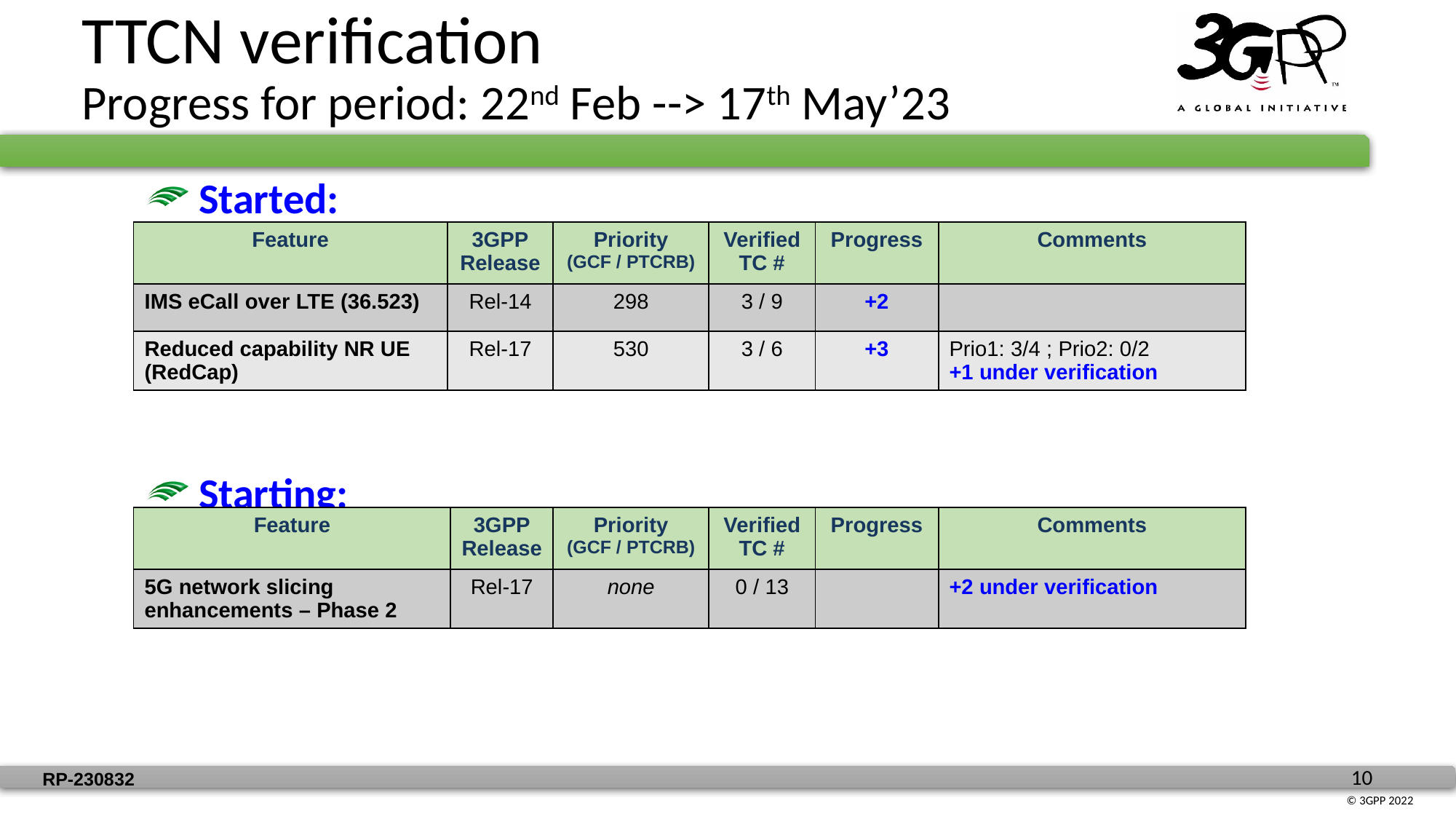

# TTCN verification Progress for period: 22nd Feb --> 17th May’23
 Started:

 Starting:

| Feature | 3GPP Release | Priority (GCF / PTCRB) | Verified TC # | Progress | Comments |
| --- | --- | --- | --- | --- | --- |
| IMS eCall over LTE (36.523) | Rel-14 | 298 | 3 / 9 | +2 |  |
| Reduced capability NR UE (RedCap) | Rel-17 | 530 | 3 / 6 | +3 | Prio1: 3/4 ; Prio2: 0/2 +1 under verification |
| Feature | 3GPP Release | Priority (GCF / PTCRB) | Verified TC # | Progress | Comments |
| --- | --- | --- | --- | --- | --- |
| 5G network slicing enhancements – Phase 2 | Rel-17 | none | 0 / 13 |  | +2 under verification |